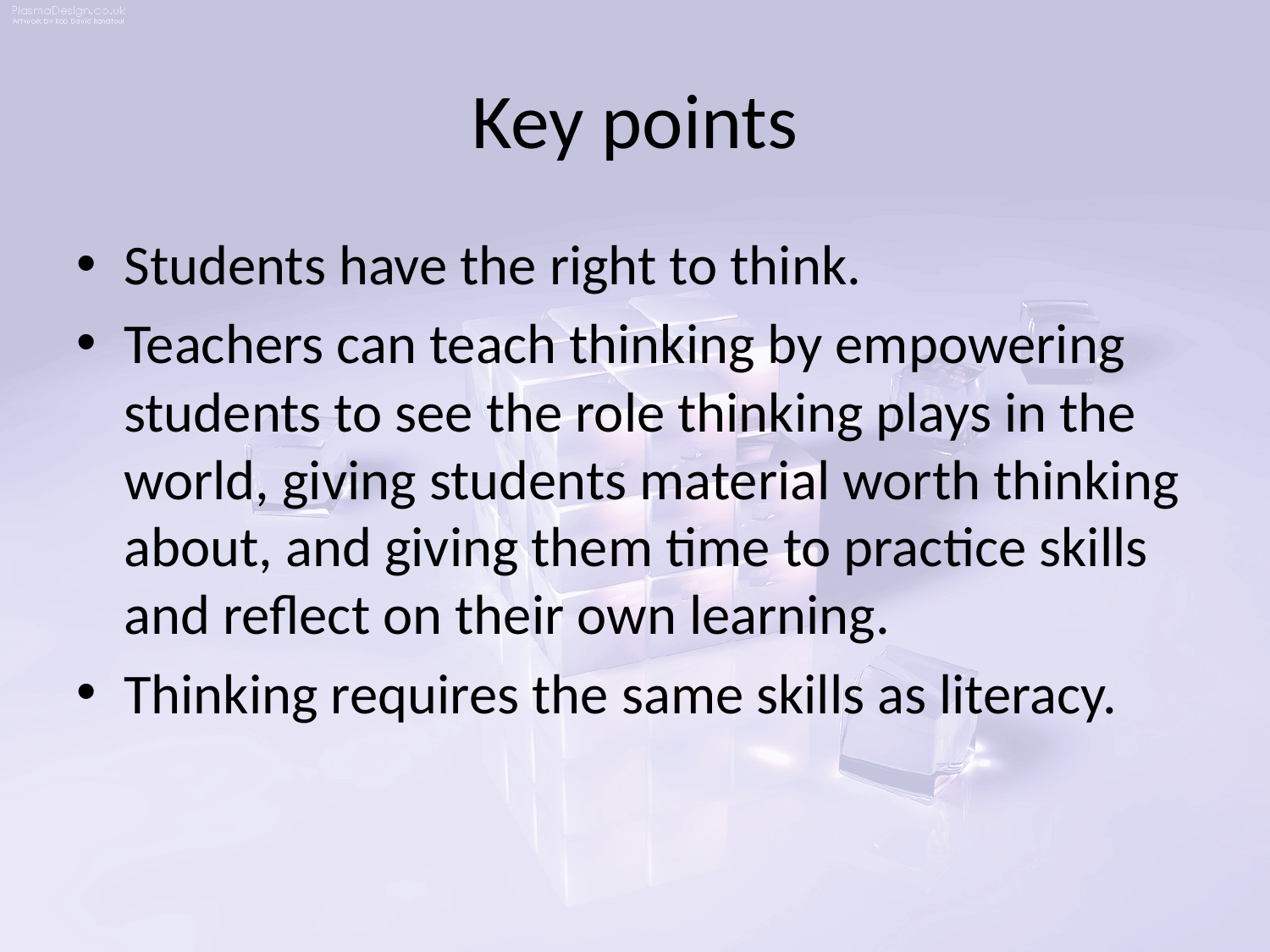

# Key points
Students have the right to think.
Teachers can teach thinking by empowering students to see the role thinking plays in the world, giving students material worth thinking about, and giving them time to practice skills and reflect on their own learning.
Thinking requires the same skills as literacy.